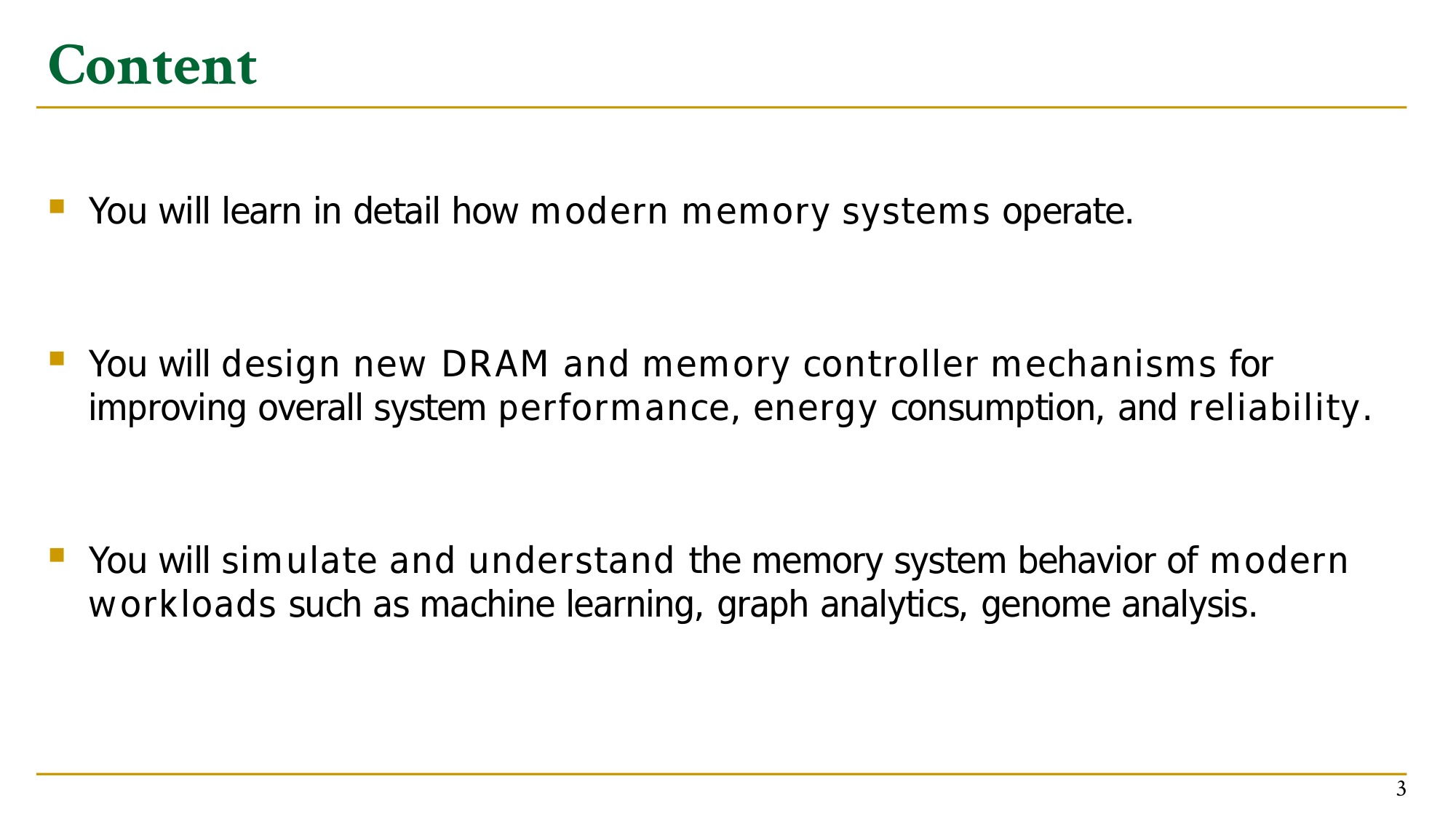

# Content
You will learn in detail how modern memory systems operate.

You will design new DRAM and memory controller mechanisms for improving overall system performance, energy consumption, and reliability.

You will simulate and understand the memory system behavior of modern workloads such as machine learning, graph analytics, genome analysis.
3